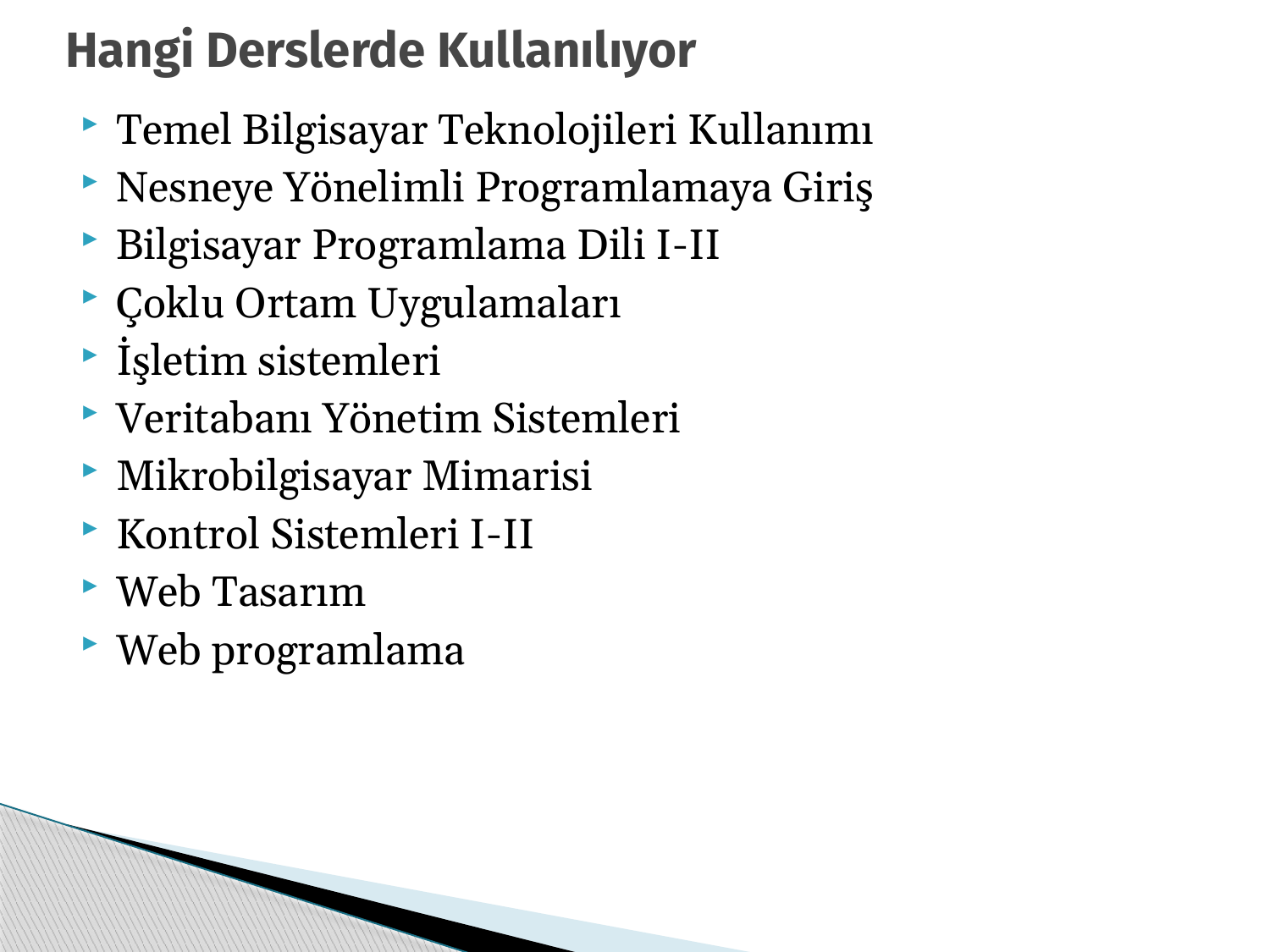

# Hangi Derslerde Kullanılıyor
Temel Bilgisayar Teknolojileri Kullanımı
Nesneye Yönelimli Programlamaya Giriş
Bilgisayar Programlama Dili I-II
Çoklu Ortam Uygulamaları
İşletim sistemleri
Veritabanı Yönetim Sistemleri
Mikrobilgisayar Mimarisi
Kontrol Sistemleri I-II
Web Tasarım
Web programlama